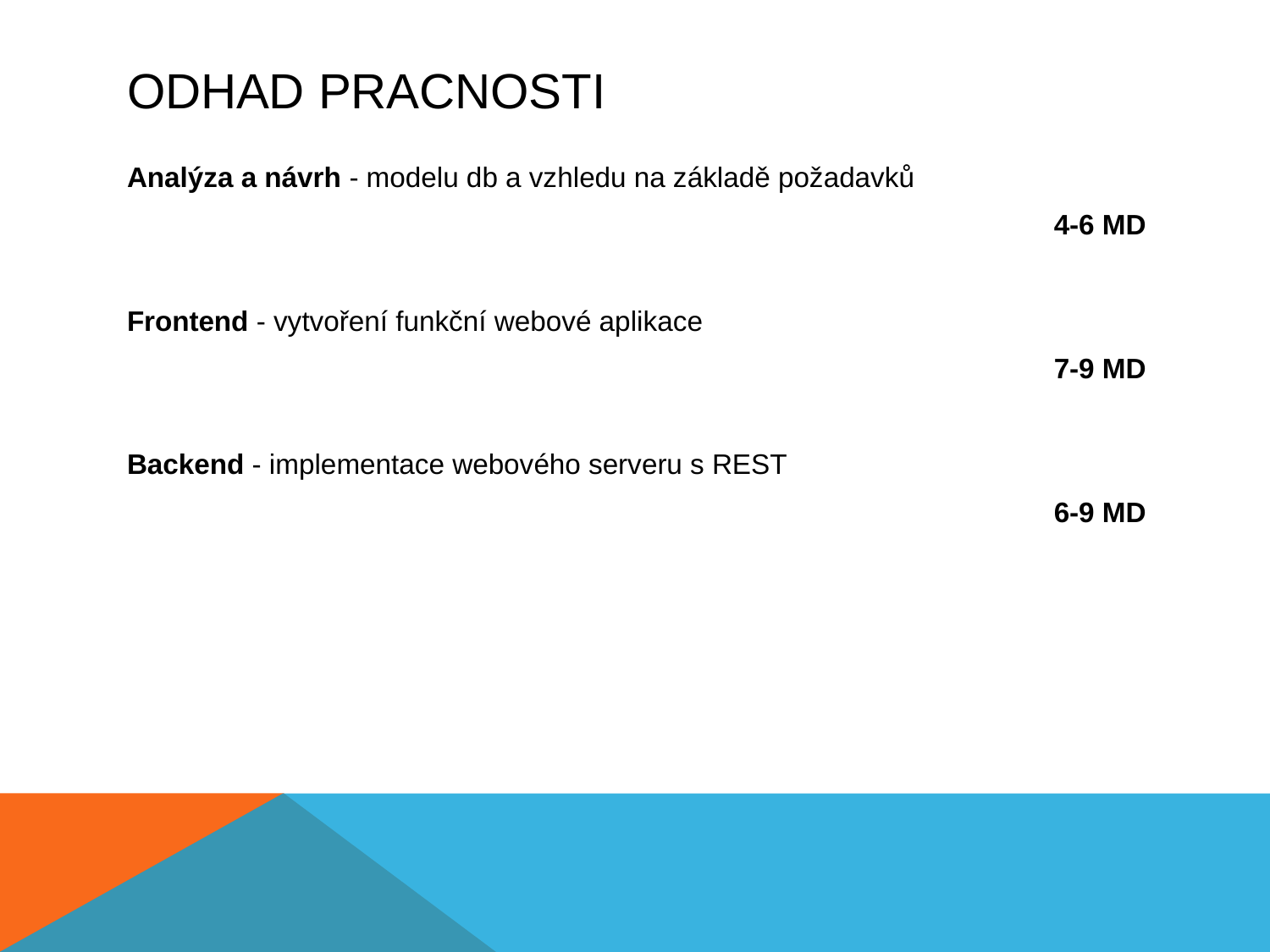

# Odhad pracnosti
Analýza a návrh - modelu db a vzhledu na základě požadavků
4-6 MD

Frontend - vytvoření funkční webové aplikace
7-9 MD

Backend - implementace webového serveru s REST
6-9 MD